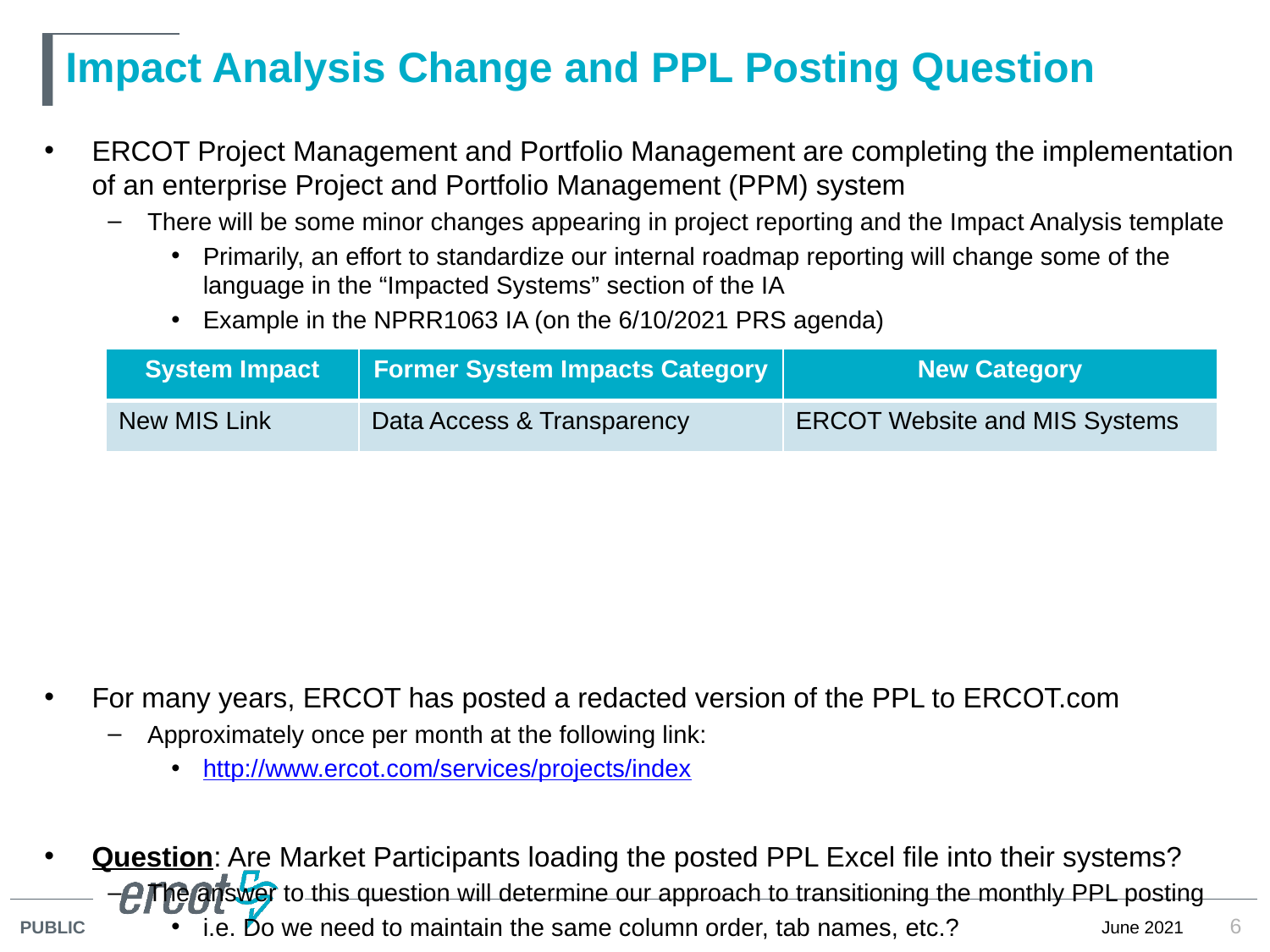

# Impact Analysis Change and PPL Posting Question
ERCOT Project Management and Portfolio Management are completing the implementation of an enterprise Project and Portfolio Management (PPM) system
There will be some minor changes appearing in project reporting and the Impact Analysis template
Primarily, an effort to standardize our internal roadmap reporting will change some of the language in the “Impacted Systems” section of the IA
Example in the NPRR1063 IA (on the 6/10/2021 PRS agenda)

For many years, ERCOT has posted a redacted version of the PPL to ERCOT.com
Approximately once per month at the following link:
http://www.ercot.com/services/projects/index

Question: Are Market Participants loading the posted PPL Excel file into their systems?
The answer to this question will determine our approach to transitioning the monthly PPL posting
i.e. Do we need to maintain the same column order, tab names, etc.?
If not, the format of the posted PPL will change as we switch over to the new system
| System Impact | Former System Impacts Category | New Category |
| --- | --- | --- |
| New MIS Link | Data Access & Transparency | ERCOT Website and MIS Systems |
6